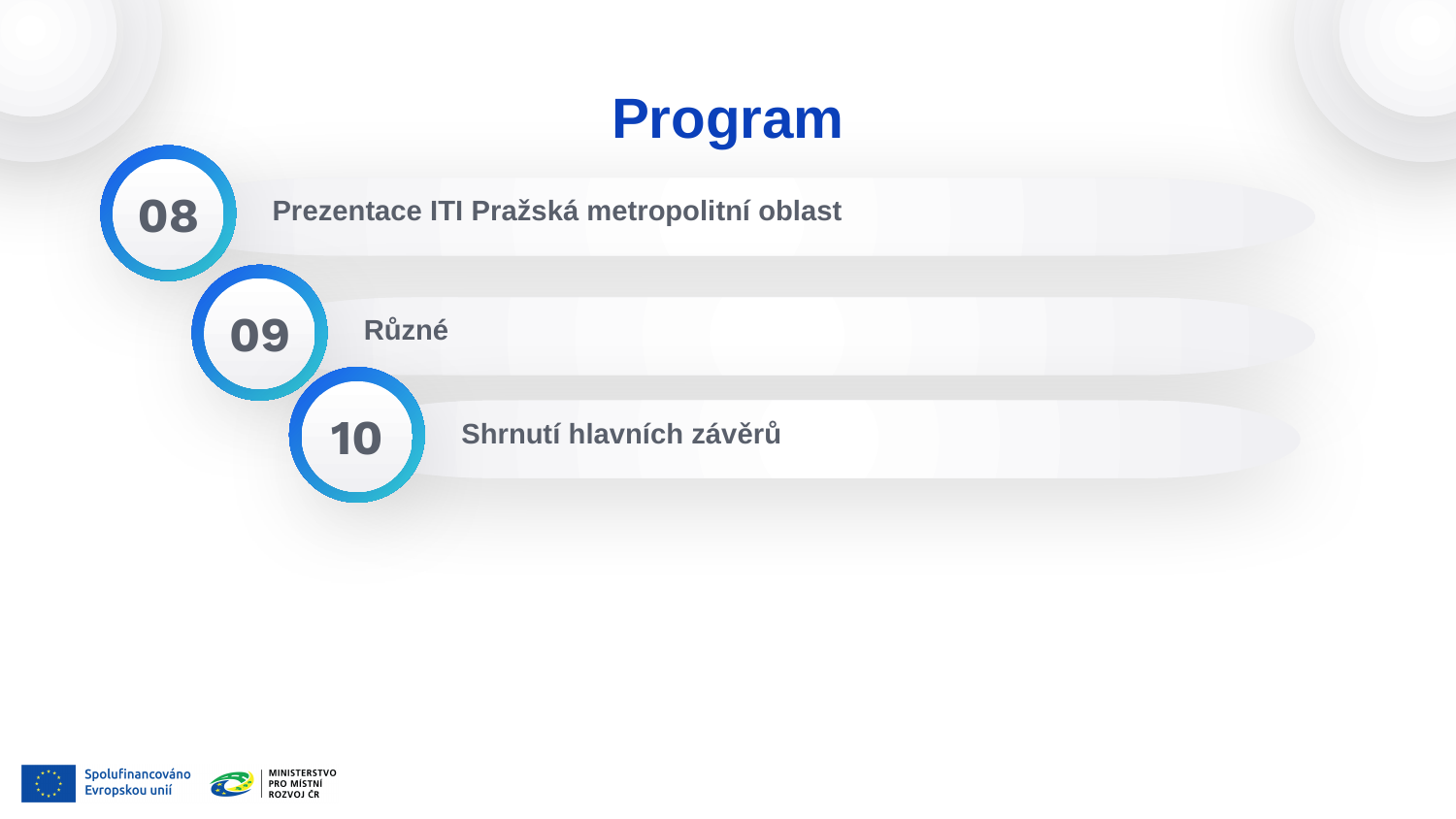

# Program

08

Prezentace ITI Pražská metropolitní oblast

09

Různé

10

Shrnutí hlavních závěrů